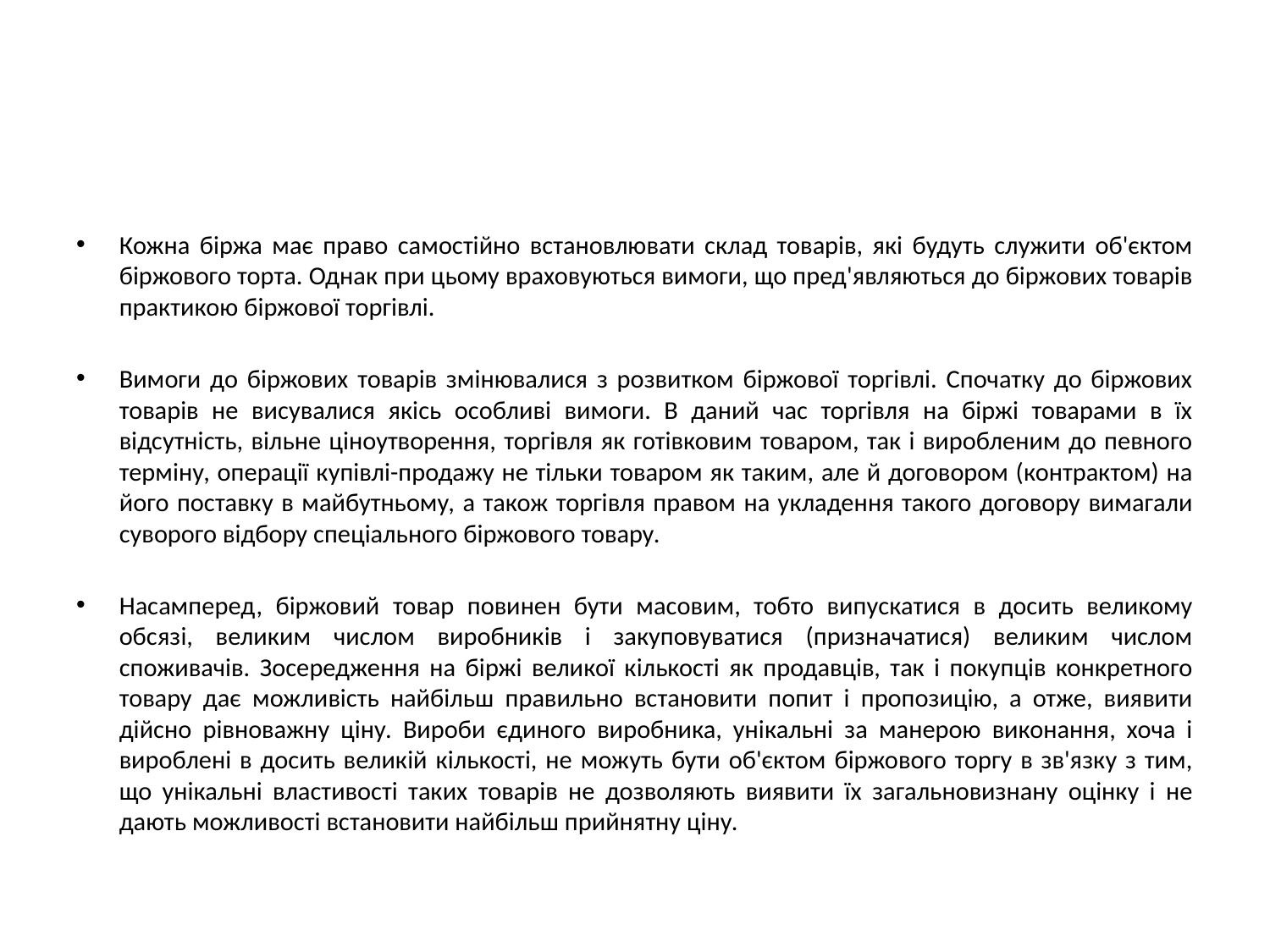

#
Кожна біржа має право самостійно встановлювати склад товарів, які будуть служити об'єктом біржового торта. Однак при цьому враховуються вимоги, що пред'являються до біржових товарів практикою біржової торгівлі.

Вимоги до біржових товарів змінювалися з розвитком біржової торгівлі. Спочатку до біржових товарів не висувалися якісь особливі вимоги. В даний час торгівля на біржі товарами в їх відсутність, вільне ціноутворення, торгівля як готівковим товаром, так і виробленим до певного терміну, операції купівлі-продажу не тільки товаром як таким, але й договором (контрактом) на його поставку в майбутньому, а також торгівля правом на укладення такого договору вимагали суворого відбору спеціального біржового товару.

Насамперед, біржовий товар повинен бути масовим, тобто випускатися в досить великому обсязі, великим числом виробників і закуповуватися (призначатися) великим числом споживачів. Зосередження на біржі великої кількості як продавців, так і покупців конкретного товару дає можливість найбільш правильно встановити попит і пропозицію, а отже, виявити дійсно рівноважну ціну. Вироби єдиного виробника, унікальні за манерою виконання, хоча і вироблені в досить великій кількості, не можуть бути об'єктом біржового торгу в зв'язку з тим, що унікальні властивості таких товарів не дозволяють виявити їх загальновизнану оцінку і не дають можливості встановити найбільш прийнятну ціну.